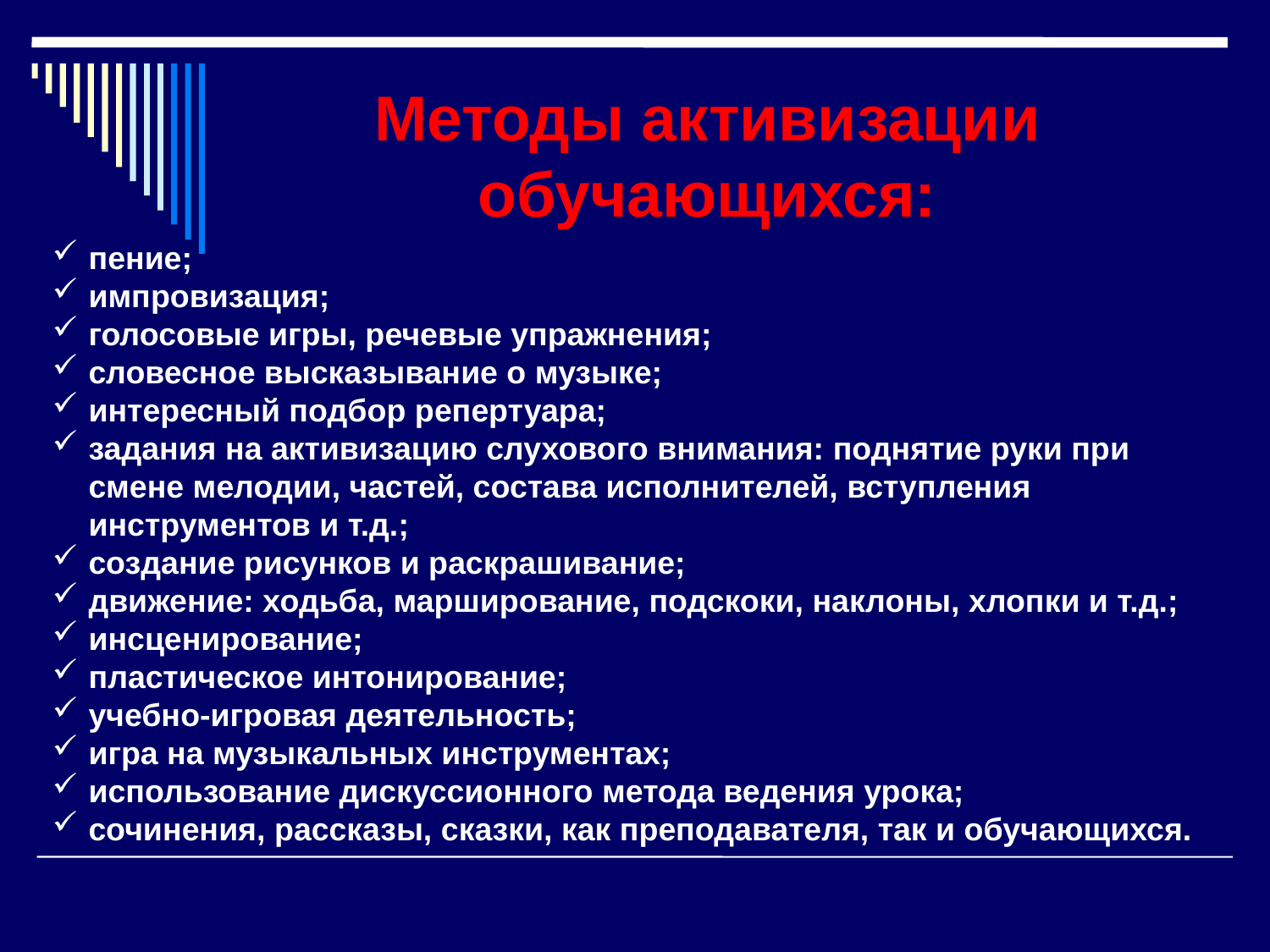

# Методы активизации обучающихся:
пение;
импровизация;
голосовые игры, речевые упражнения;
словесное высказывание о музыке;
интересный подбор репертуара;
задания на активизацию слухового внимания: поднятие руки при смене мелодии, частей, состава исполнителей, вступления инструментов и т.д.;
создание рисунков и раскрашивание;
движение: ходьба, марширование, подскоки, наклоны, хлопки и т.д.;
инсценирование;
пластическое интонирование;
учебно-игровая деятельность;
игра на музыкальных инструментах;
использование дискуссионного метода ведения урока;
сочинения, рассказы, сказки, как преподавателя, так и обучающихся.